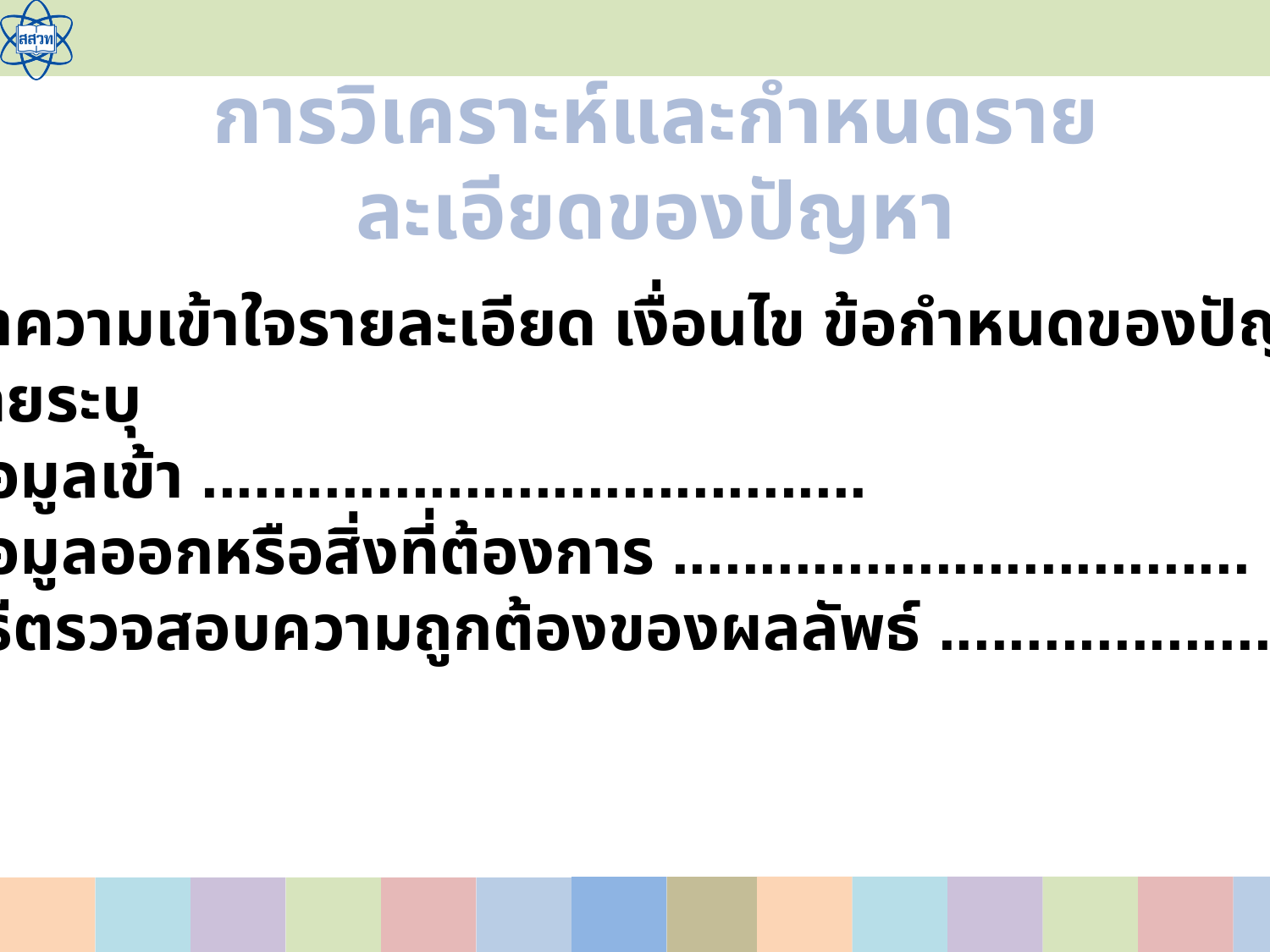

การวิเคราะห์และกำหนดรายละเอียดของปัญหา
ทำความเข้าใจรายละเอียด เงื่อนไข ข้อกำหนดของปัญหา
โดยระบุ
ข้อมูลเข้า ......................................
ข้อมูลออกหรือสิ่งที่ต้องการ .................................
วิธีตรวจสอบความถูกต้องของผลลัพธ์ .........................